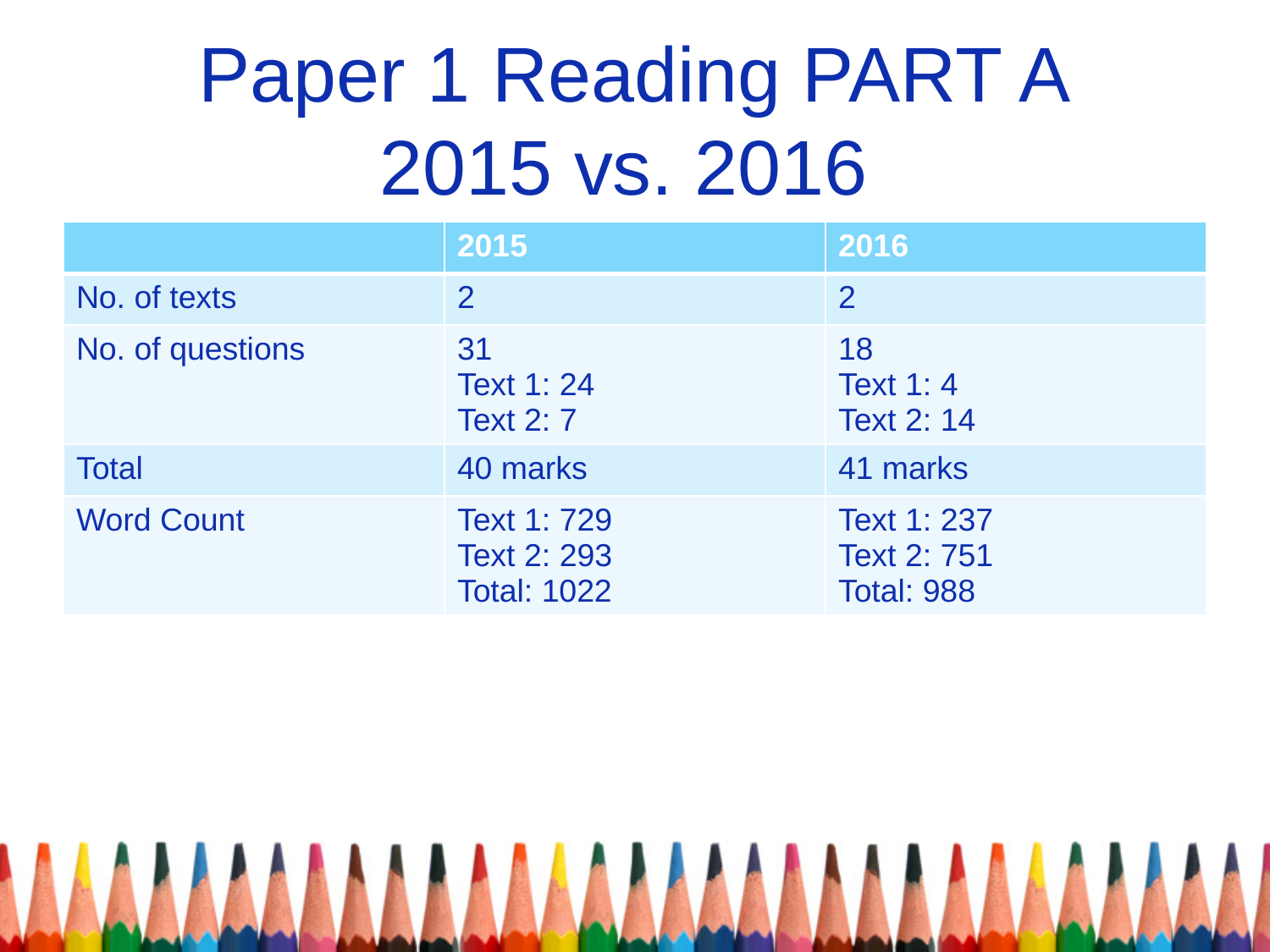

# Paper 1 Reading PART A 2015 vs. 2016
|  | 2015 | 2016 |
| --- | --- | --- |
| No. of texts | 2 | 2 |
| No. of questions | 31 Text 1: 24 Text 2: 7 | 18 Text 1: 4 Text 2: 14 |
| Total | 40 marks | 41 marks |
| Word Count | Text 1: 729 Text 2: 293 Total: 1022 | Text 1: 237 Text 2: 751 Total: 988 |